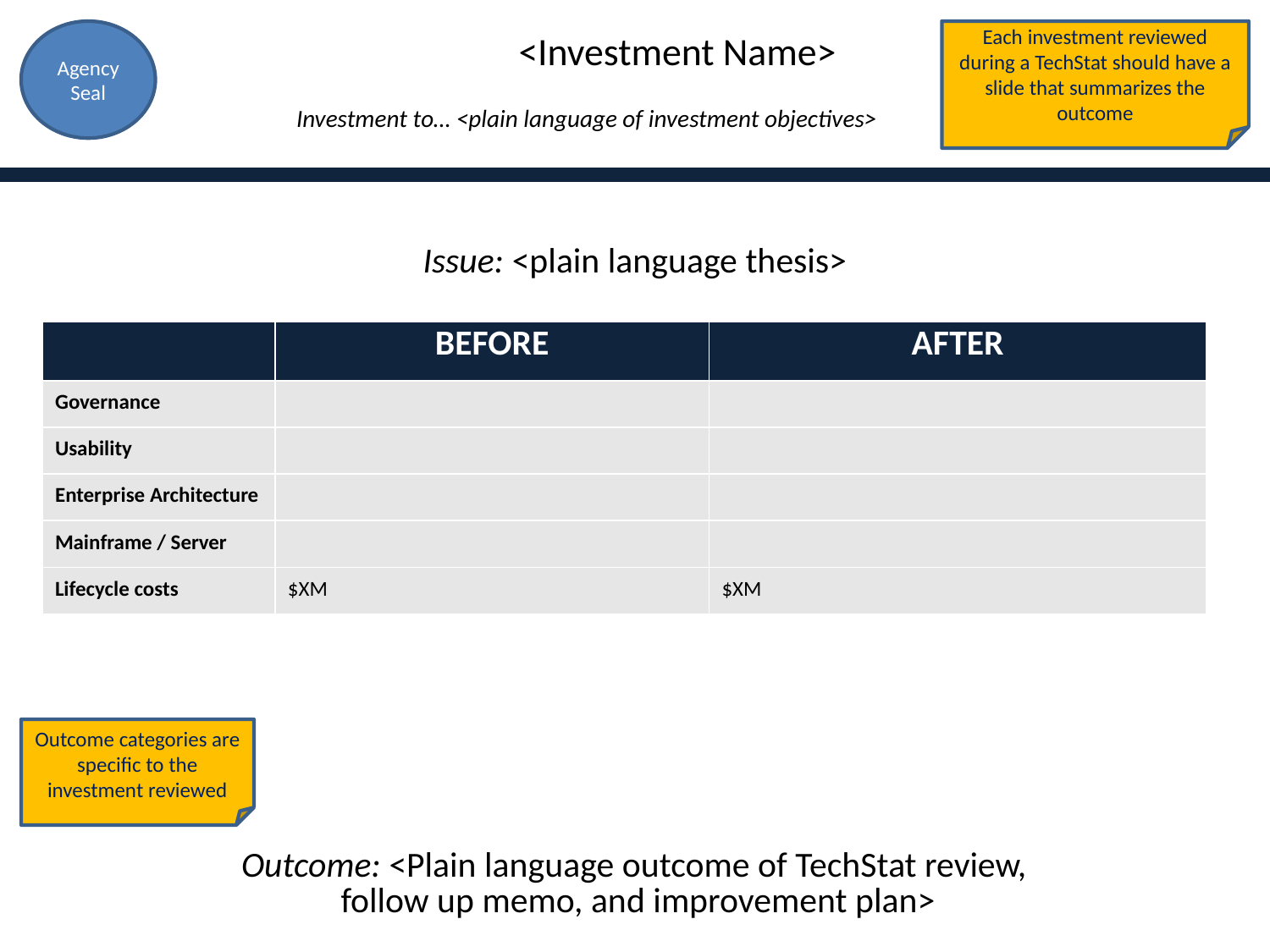

# <Investment Name> Investment to… <plain language of investment objectives>
Agency Seal
Each investment reviewed during a TechStat should have a slide that summarizes the outcome

Issue: <plain language thesis>

|  | Before | After |
| --- | --- | --- |
| Governance |  |  |
| Usability |  |  |
| Enterprise Architecture |  |  |
| Mainframe / Server |  |  |
| Lifecycle costs | $XM | $XM |
Outcome categories are specific to the investment reviewed
| Outcome: <Plain language outcome of TechStat review, follow up memo, and improvement plan> |
| --- |